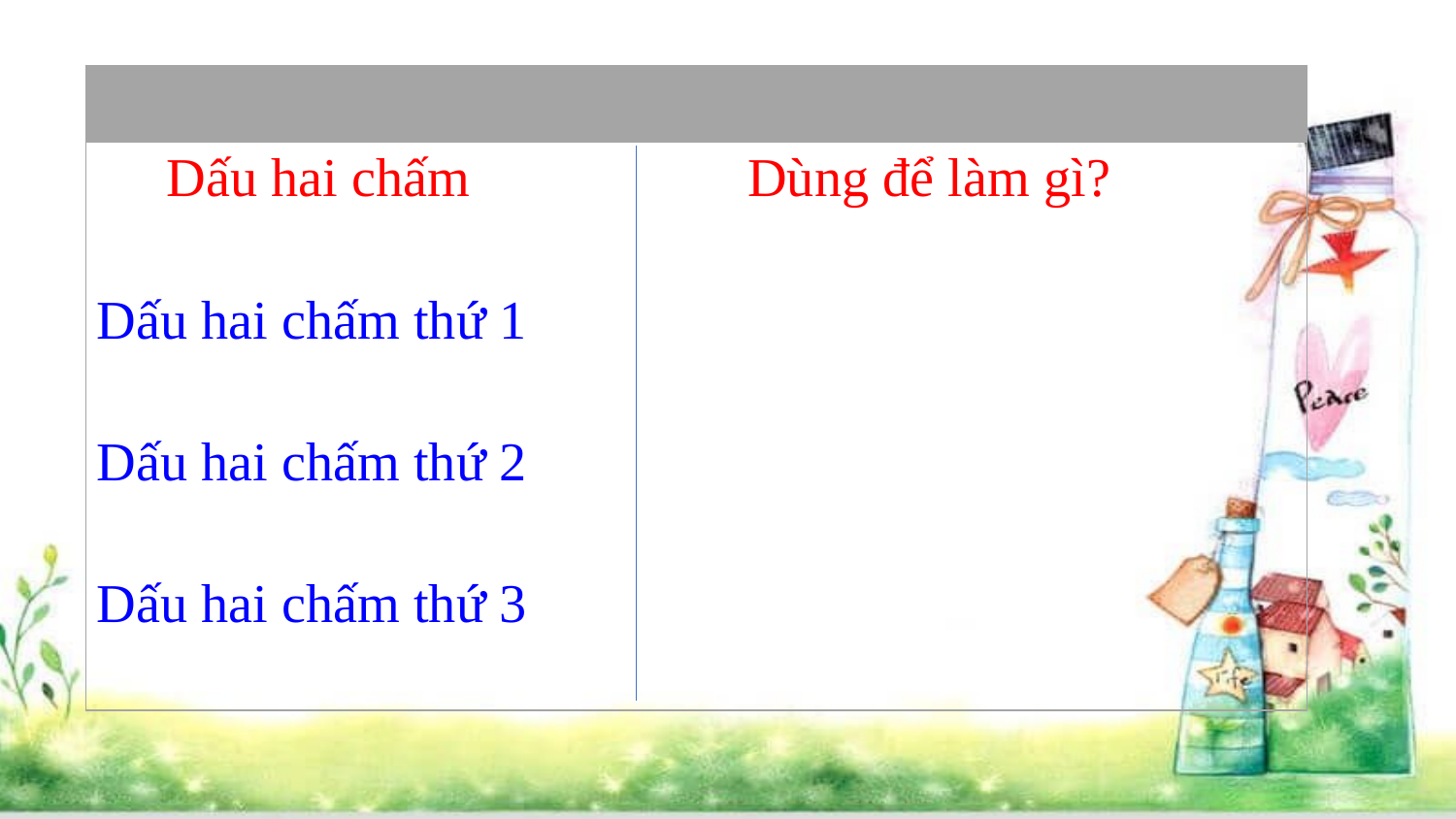

|  |  |
| --- | --- |
| Dấu hai chấm | Dùng để làm gì? |
| Dấu hai chấm thứ 1 |  |
| Dấu hai chấm thứ 2 |  |
| Dấu hai chấm thứ 3 |  |